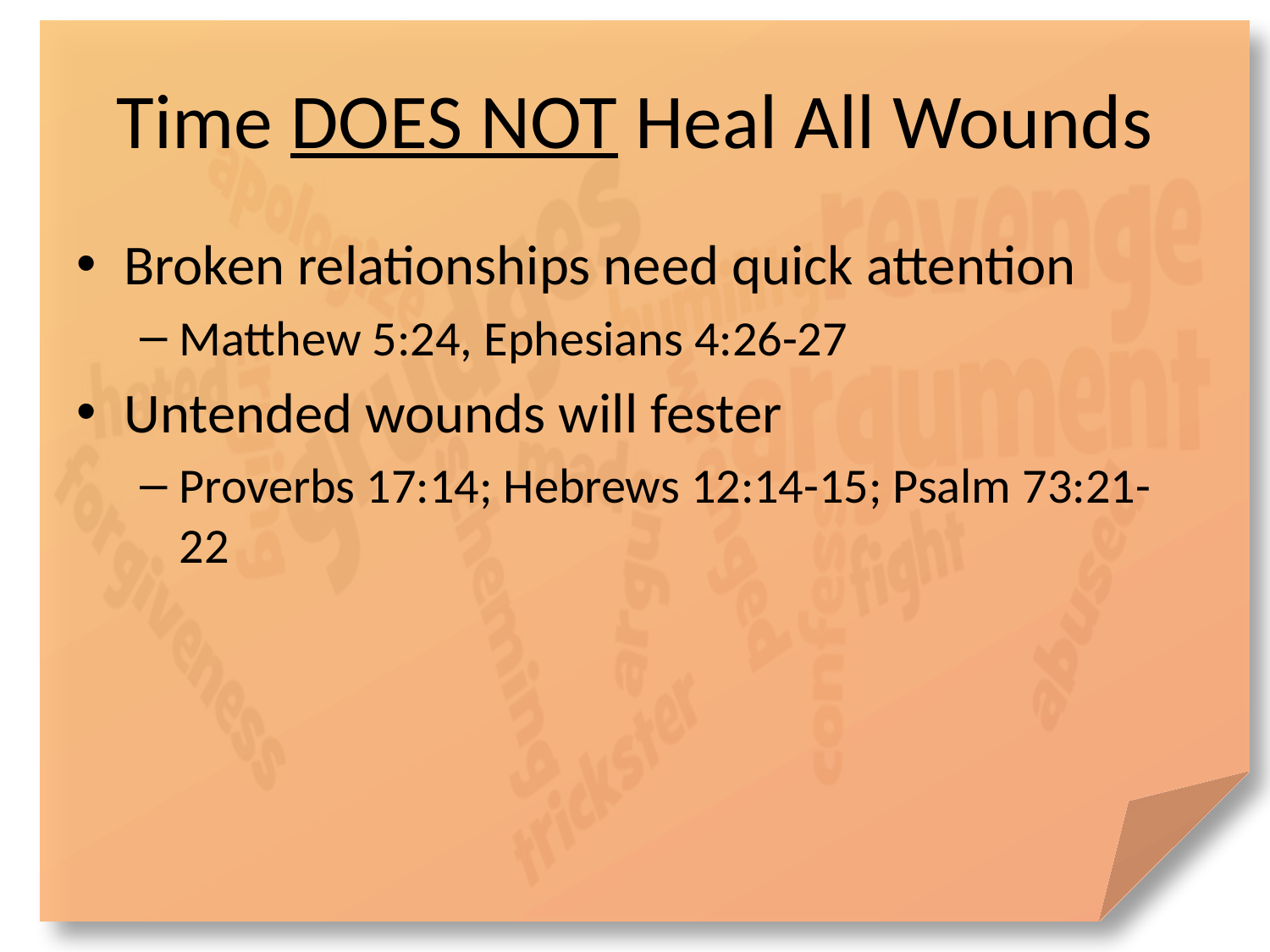

# Time DOES NOT Heal All Wounds
Broken relationships need quick attention
Matthew 5:24, Ephesians 4:26-27
Untended wounds will fester
Proverbs 17:14; Hebrews 12:14-15; Psalm 73:21-22